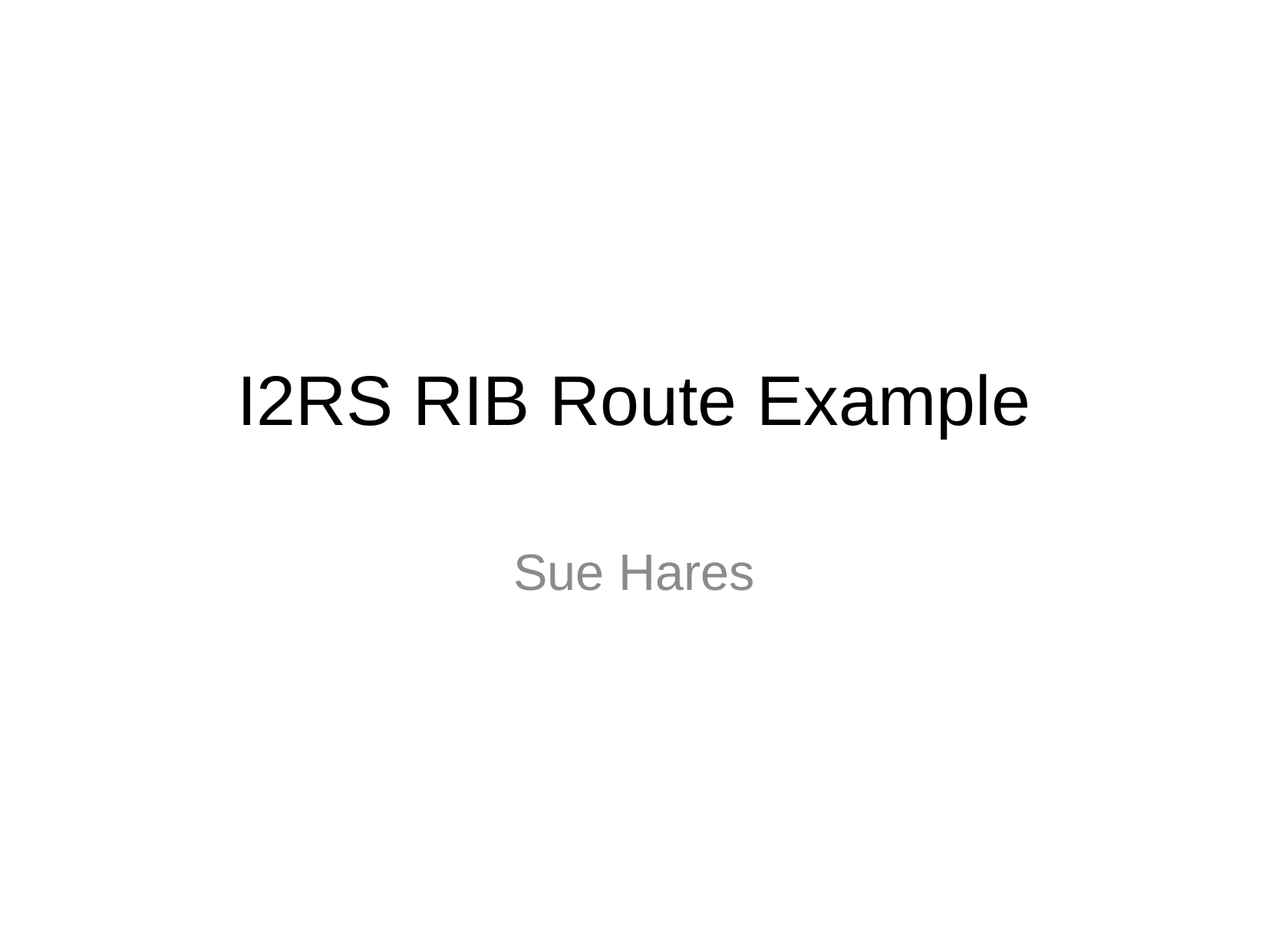

# I2RS RIB Route Example
Sue Hares